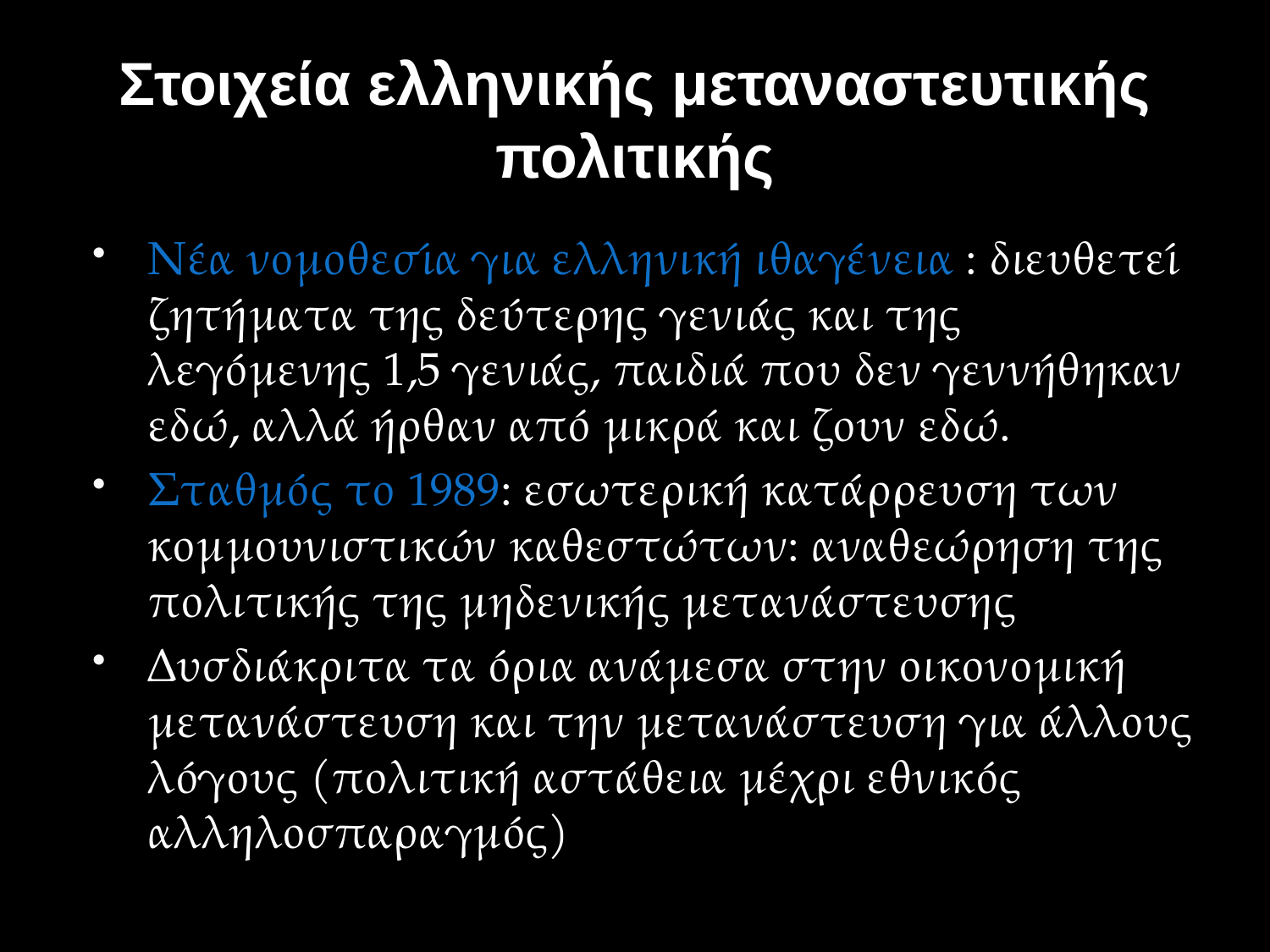

# Στοιχεία ελληνικής μεταναστευτικής πολιτικής
Νέα νομοθεσία για ελληνική ιθαγένεια : διευθετεί ζητήματα της δεύτερης γενιάς και της λεγόμενης 1,5 γενιάς, παιδιά που δεν γεννήθηκαν εδώ, αλλά ήρθαν από μικρά και ζουν εδώ.
Σταθμός το 1989: εσωτερική κατάρρευση των κομμουνιστικών καθεστώτων: αναθεώρηση της πολιτικής της μηδενικής μετανάστευσης
Δυσδιάκριτα τα όρια ανάμεσα στην οικονομική μετανάστευση και την μετανάστευση για άλλους λόγους (πολιτική αστάθεια μέχρι εθνικός αλληλοσπαραγμός)